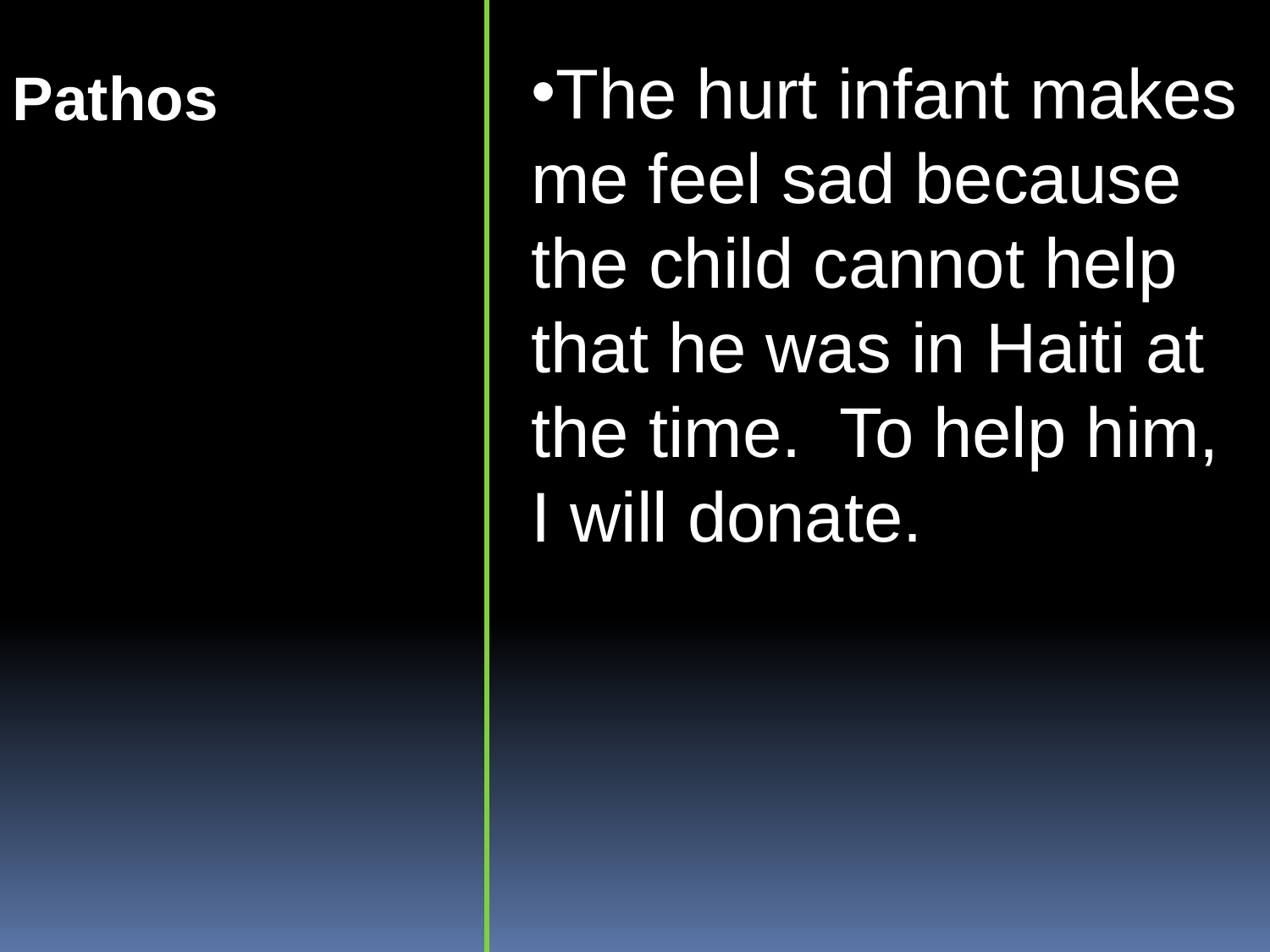

The hurt infant makes me feel sad because the child cannot help that he was in Haiti at the time.  To help him, I will donate.
Pathos